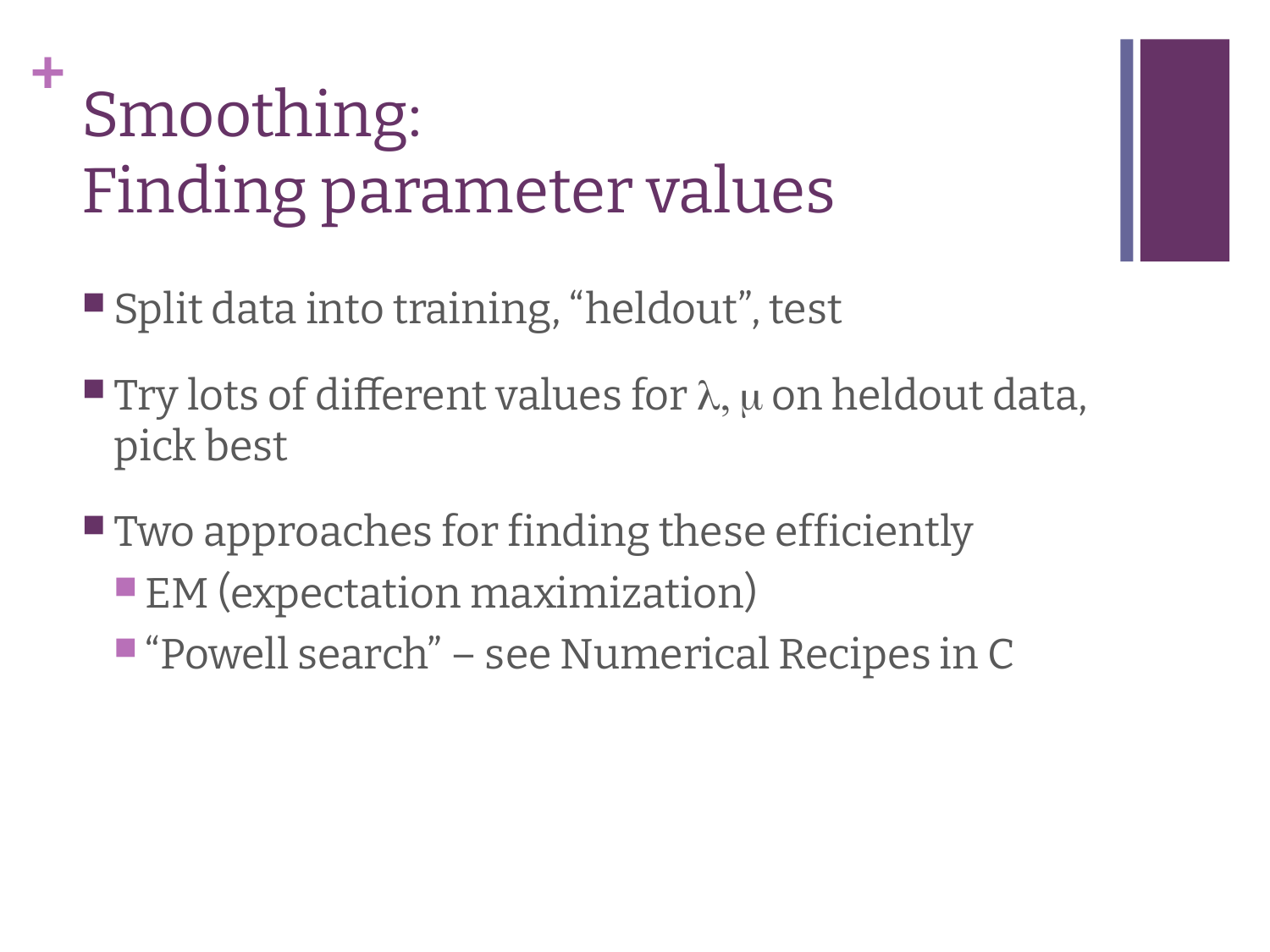

# Smoothing: Finding parameter values
Split data into training, “heldout”, test
Try lots of different values for λ, μ on heldout data, pick best
Two approaches for finding these efficiently
EM (expectation maximization)
“Powell search” – see Numerical Recipes in C